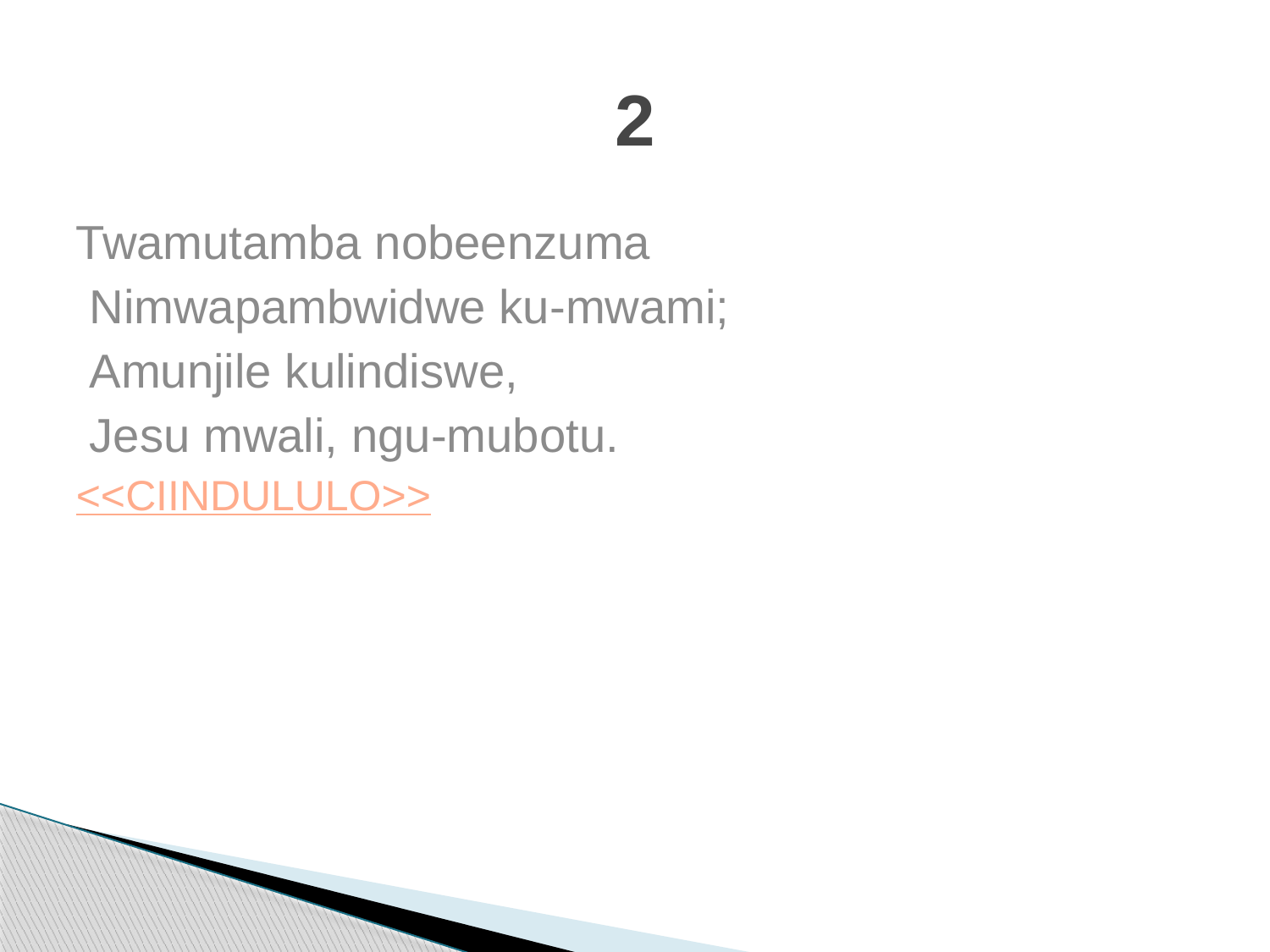

# 2
Twamutamba nobeenzuma
 Nimwapambwidwe ku-mwami;
 Amunjile kulindiswe,
 Jesu mwali, ngu-mubotu.
<<CIINDULULO>>